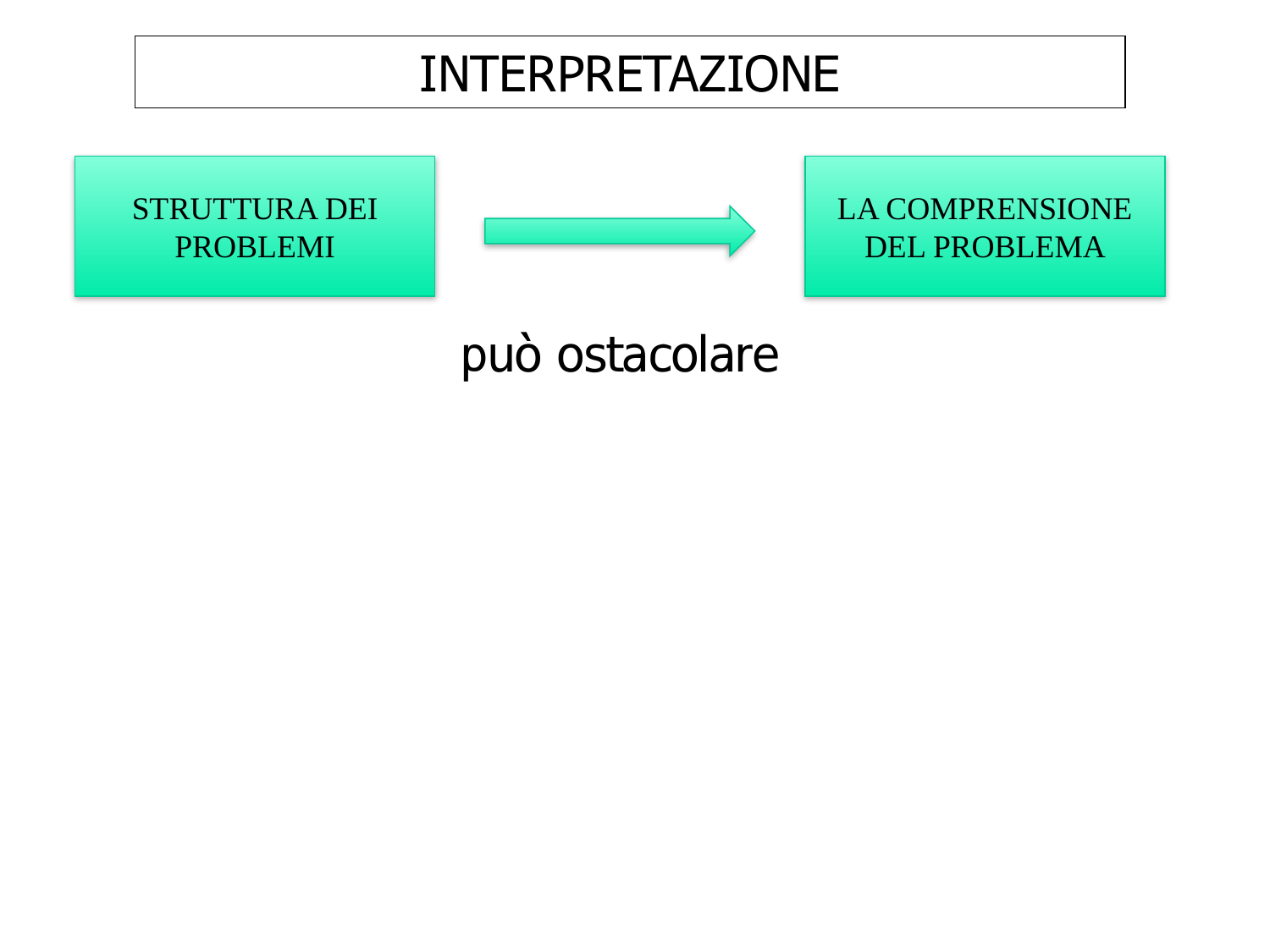

INTERPRETAZIONE
STRUTTURA DEI PROBLEMI
LA COMPRENSIONE DEL PROBLEMA

può ostacolare